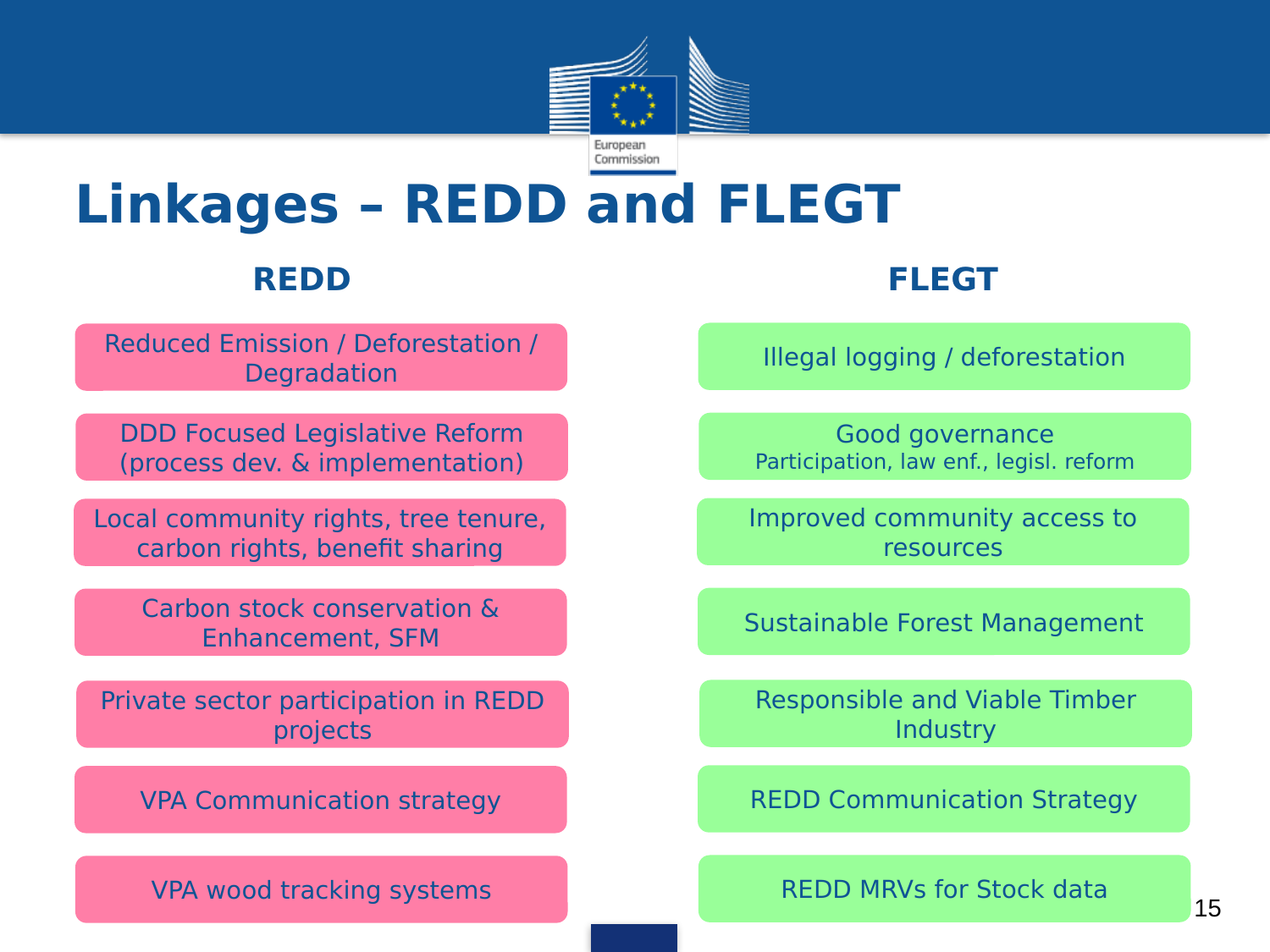

Linkages – REDD and FLEGT
REDD 					FLEGT
Illegal logging / deforestation
Reduced Emission / Deforestation / Degradation
Good governance
Participation, law enf., legisl. reform
DDD Focused Legislative Reform (process dev. & implementation)
Improved community access to resources
Local community rights, tree tenure, carbon rights, benefit sharing
Sustainable Forest Management
Carbon stock conservation & Enhancement, SFM
Responsible and Viable Timber Industry
Private sector participation in REDD projects

REDD Communication Strategy
VPA Communication strategy
REDD MRVs for Stock data
VPA wood tracking systems
15